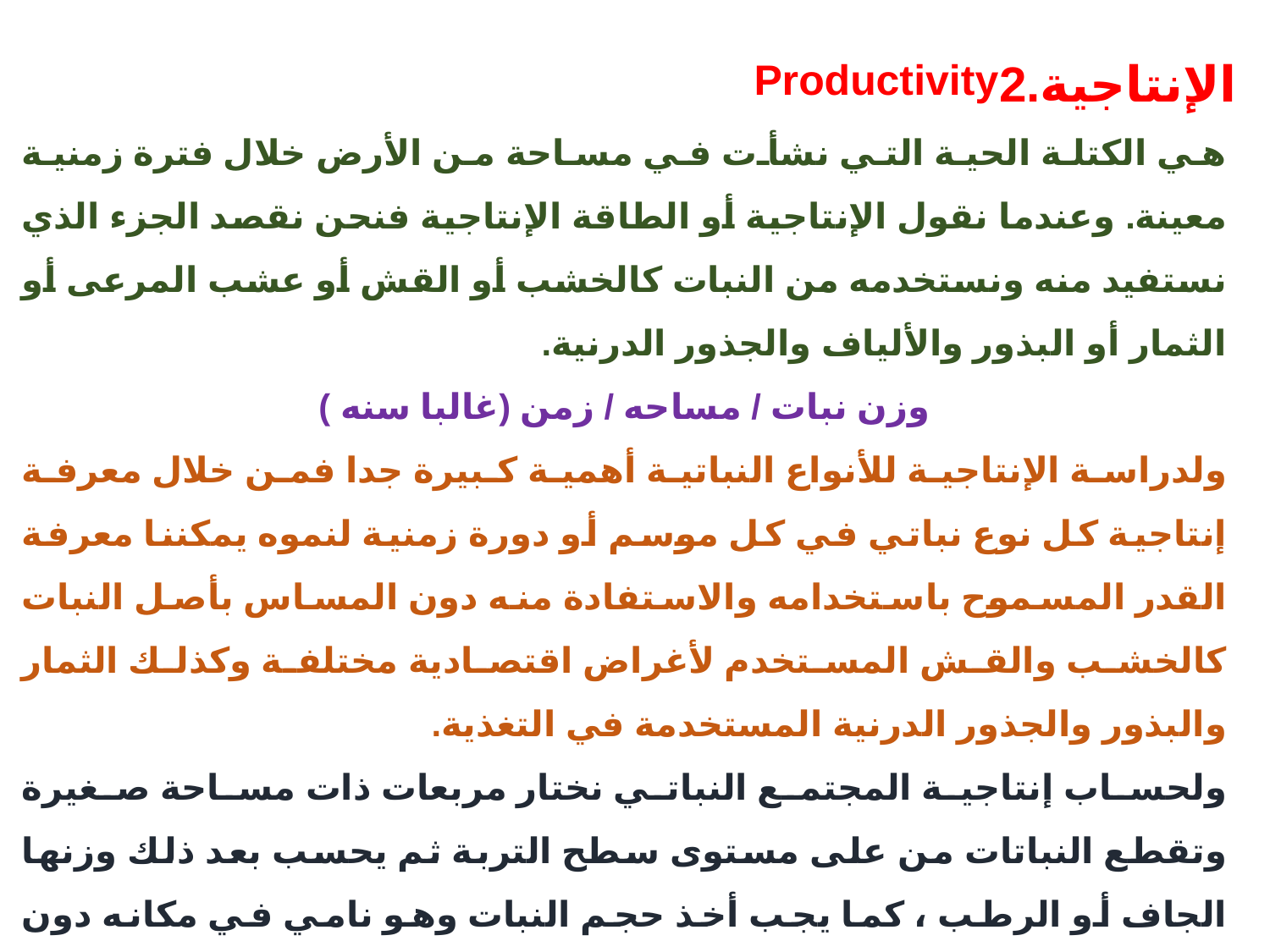

Productivity
2.الإنتاجية
هي الكتلة الحية التي نشأت في مساحة من الأرض خلال فترة زمنية معينة. وعندما نقول الإنتاجية أو الطاقة الإنتاجية فنحن نقصد الجزء الذي نستفيد منه ونستخدمه من النبات كالخشب أو القش أو عشب المرعى أو الثمار أو البذور والألياف والجذور الدرنية.
وزن نبات / مساحه / زمن (غالبا سنه )
ولدراسة الإنتاجية للأنواع النباتية أهمية كبيرة جدا فمن خلال معرفة إنتاجية كل نوع نباتي في كل موسم أو دورة زمنية لنموه يمكننا معرفة القدر المسموح باستخدامه والاستفادة منه دون المساس بأصل النبات كالخشب والقش المستخدم لأغراض اقتصادية مختلفة وكذلك الثمار والبذور والجذور الدرنية المستخدمة في التغذية.
ولحساب إنتاجية المجتمع النباتي نختار مربعات ذات مساحة صغيرة وتقطع النباتات من على مستوى سطح التربة ثم يحسب بعد ذلك وزنها الجاف أو الرطب ، كما يجب أخذ حجم النبات وهو نامي في مكانه دون قطعه وذلك في حالة النباتات المثمرة والمنتجة للبذور أو الخشب.